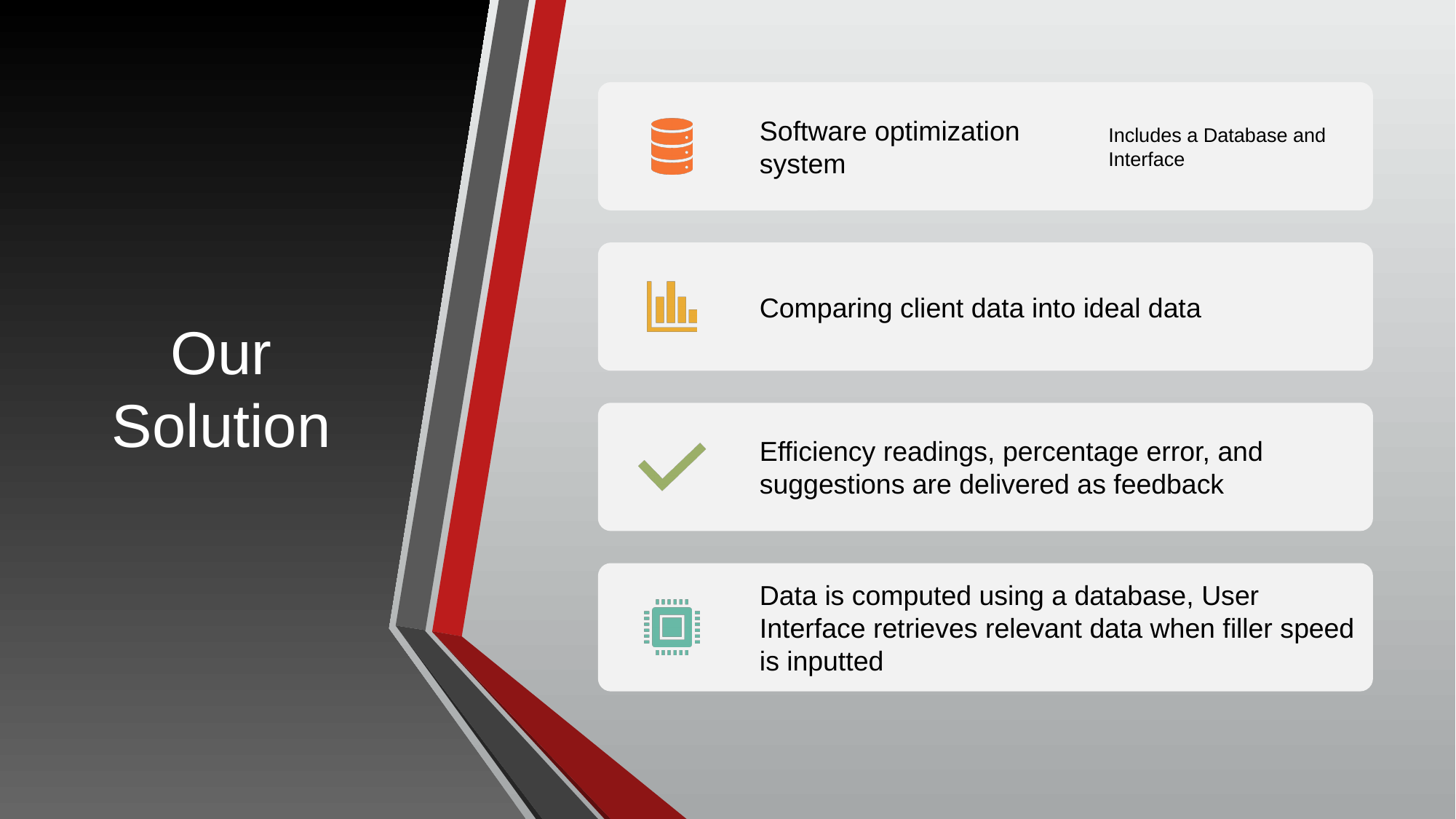

# Our Solution
Software optimization system
Includes a Database and Interface
Comparing client data into ideal data
Efficiency readings, percentage error, and suggestions are delivered as feedback
Data is computed using a database, User Interface retrieves relevant data when filler speed is inputted